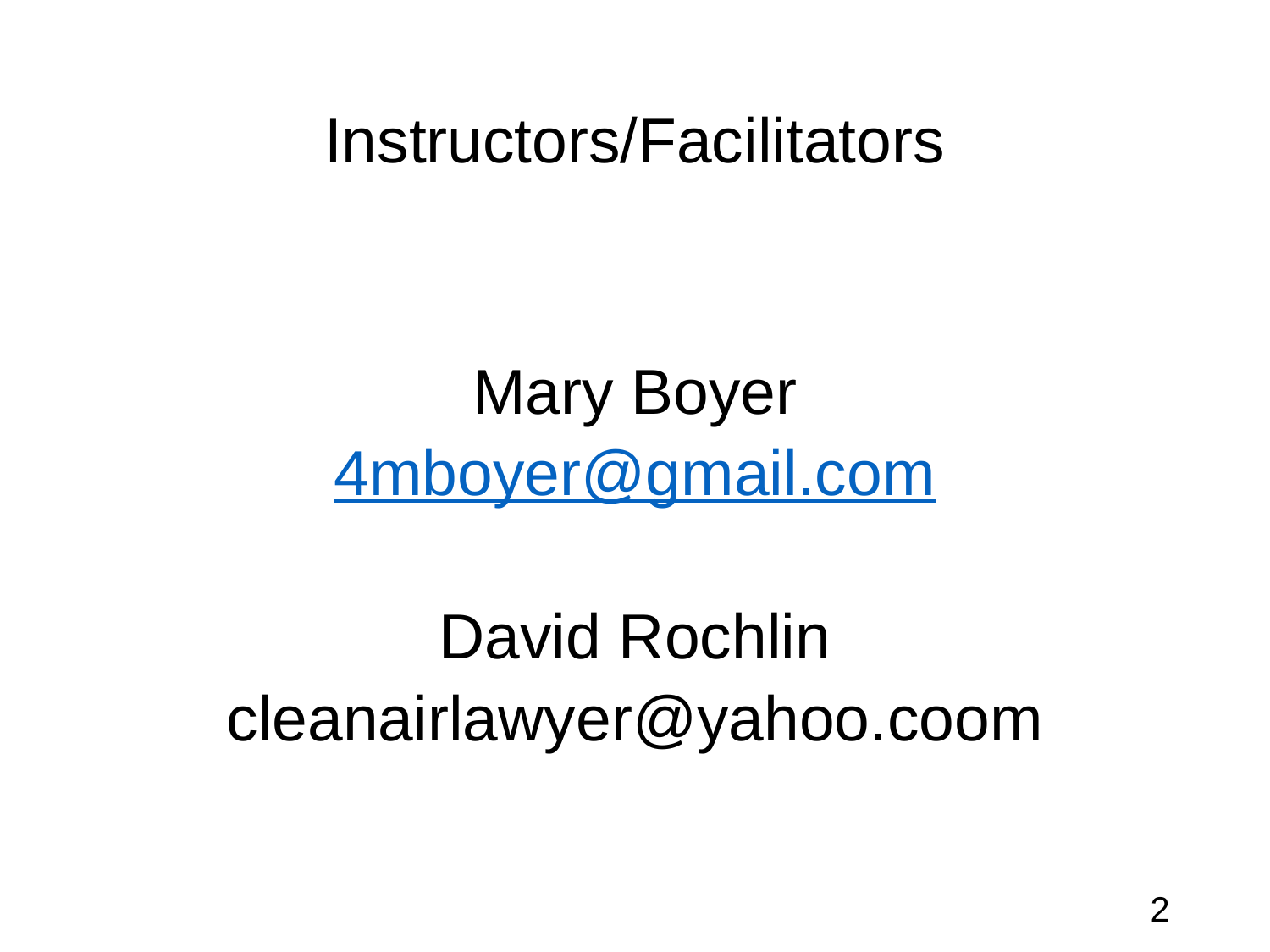

# Instructors/Facilitators

Mary Boyer
4mboyer@gmail.com

David Rochlin
cleanairlawyer@yahoo.coom

2